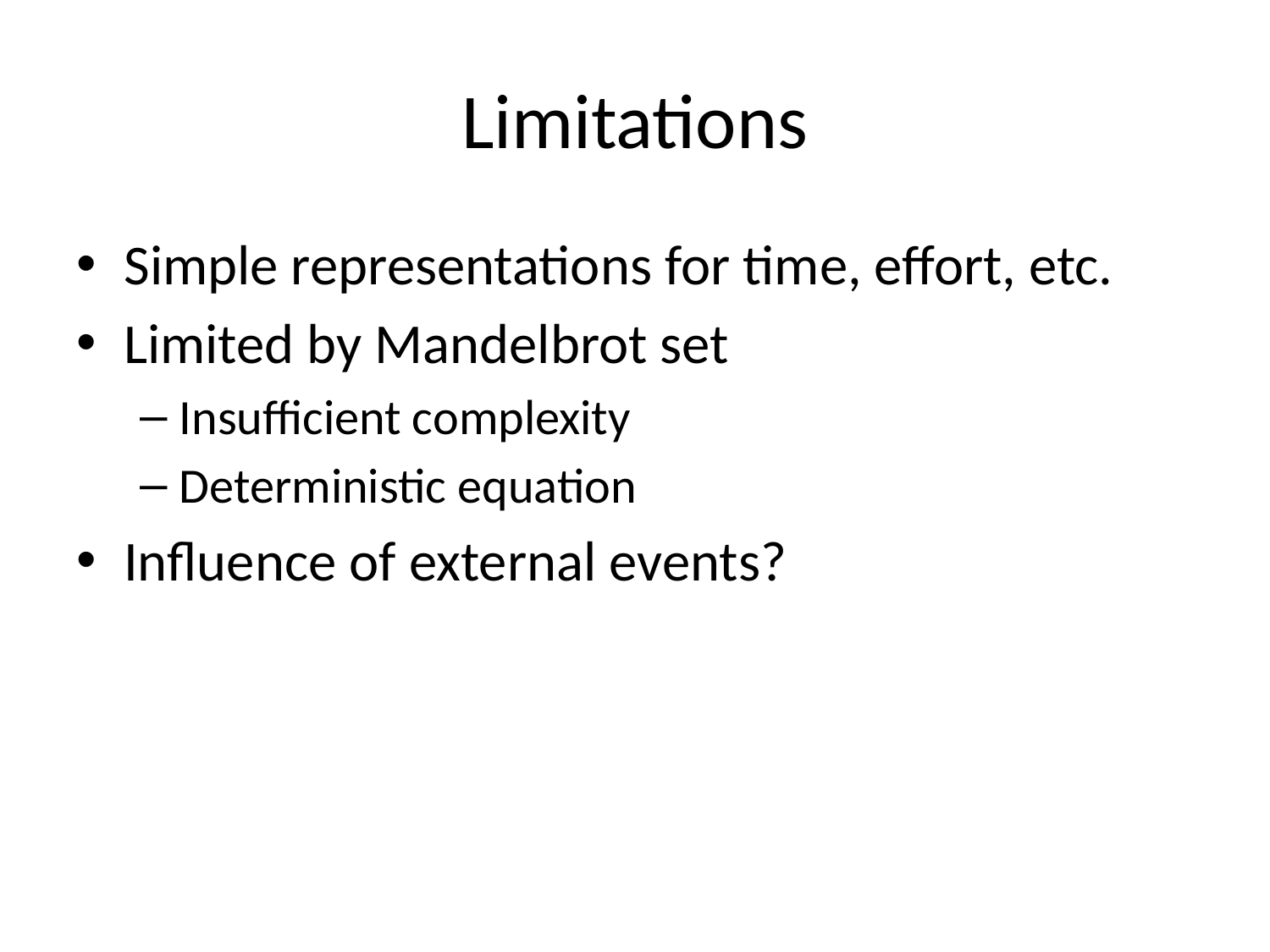

# Limitations
Simple representations for time, effort, etc.
Limited by Mandelbrot set
Insufficient complexity
Deterministic equation
Influence of external events?